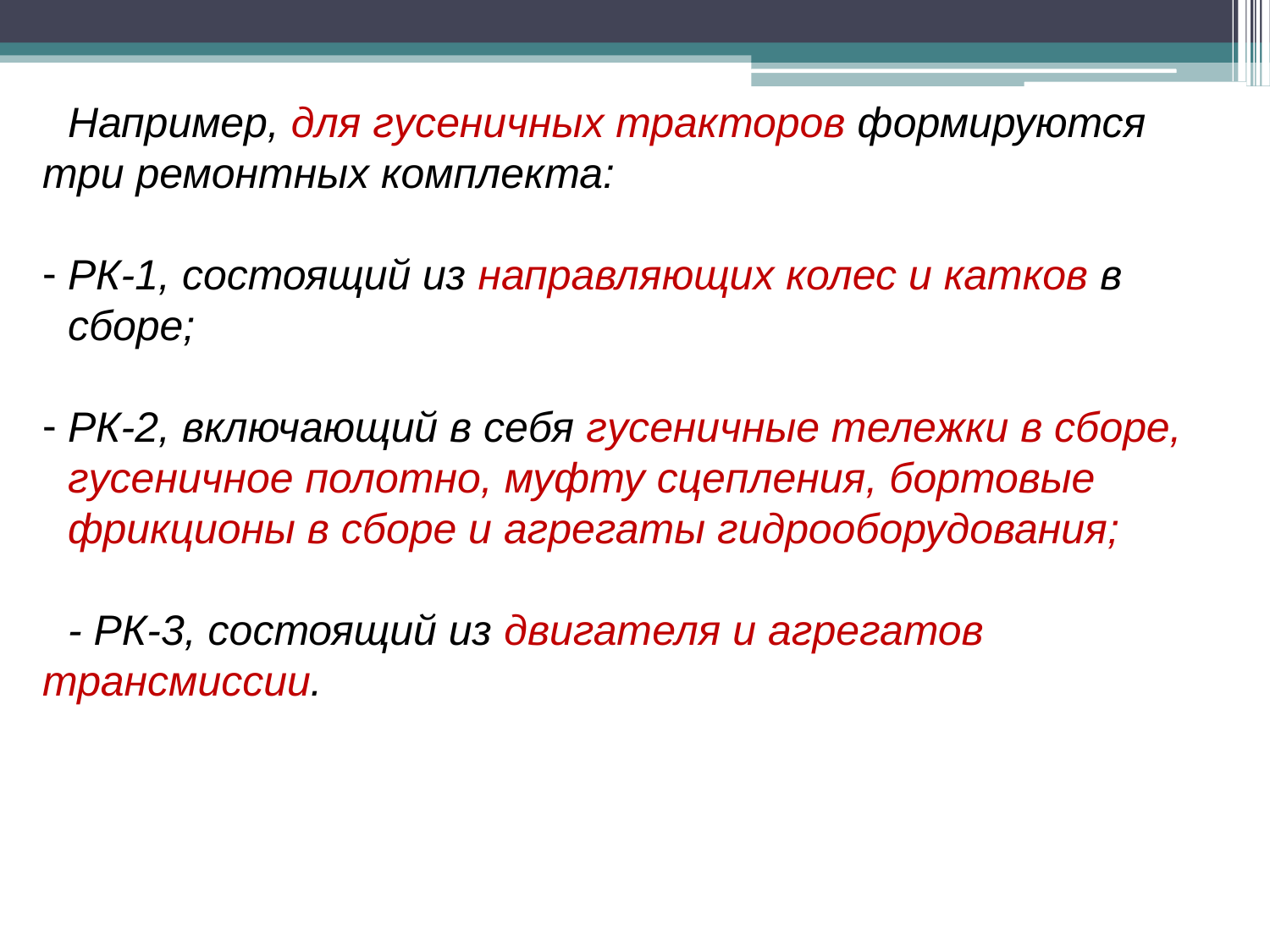

Например, для гусеничных тракторов формируются три ремонтных комплекта:

РК-1, состоящий из направляющих колес и катков в сборе;

РК-2, включающий в себя гусеничные тележки в сборе, гусеничное полотно, муфту сцепления, бортовые фрикционы в сборе и агрегаты гидрооборудования;

- РК-3, состоящий из двигателя и агрегатов трансмиссии.